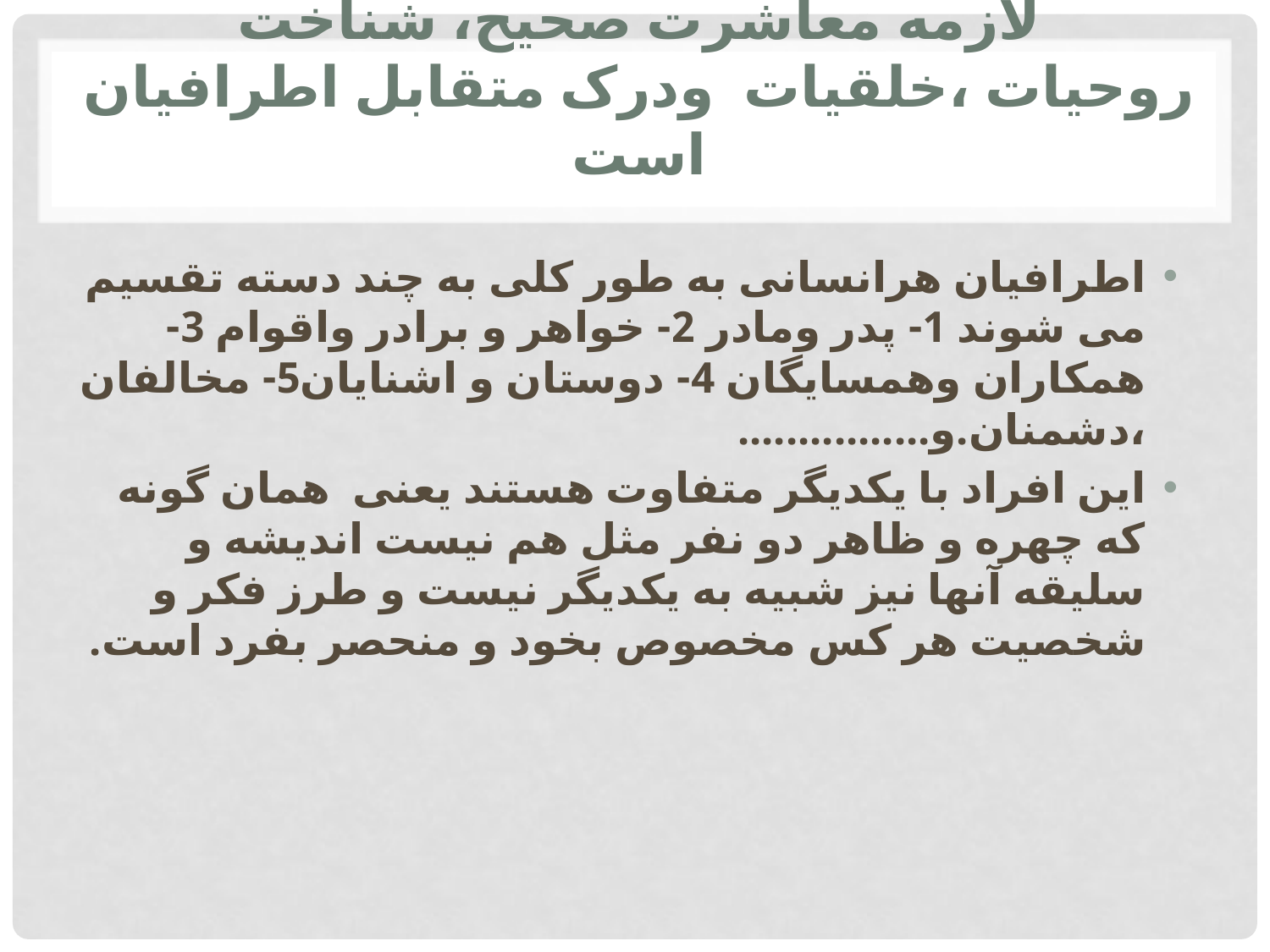

# لازمه معاشرت صحیح، شناخت روحیات ،خلقیات  ودرک متقابل اطرافیان است
اطرافیان هرانسانی به طور کلی به چند دسته تقسیم می شوند 1- پدر ومادر 2- خواهر و برادر واقوام 3- همکاران وهمسایگان 4- دوستان و اشنایان5- مخالفان ،دشمنان.و................
این افراد با یکدیگر متفاوت هستند یعنی  همان گونه که چهره و ظاهر دو نفر مثل هم نیست اندیشه و سلیقه آنها نیز شبیه به یکدیگر نیست و طرز فکر و شخصیت هر کس مخصوص بخود و منحصر بفرد است.